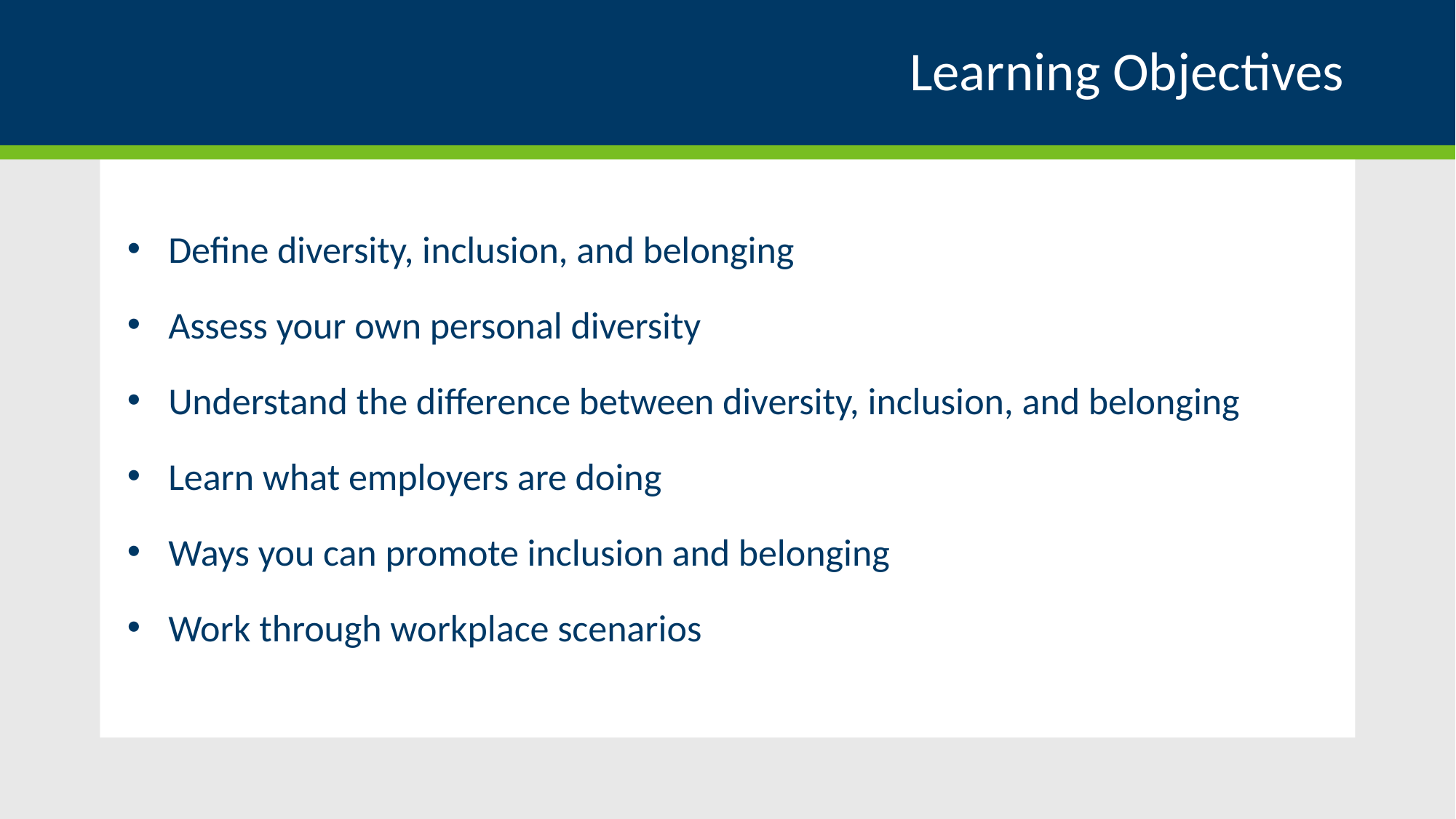

# Learning Objectives
Define diversity, inclusion, and belonging
Assess your own personal diversity
Understand the difference between diversity, inclusion, and belonging
Learn what employers are doing
Ways you can promote inclusion and belonging
Work through workplace scenarios